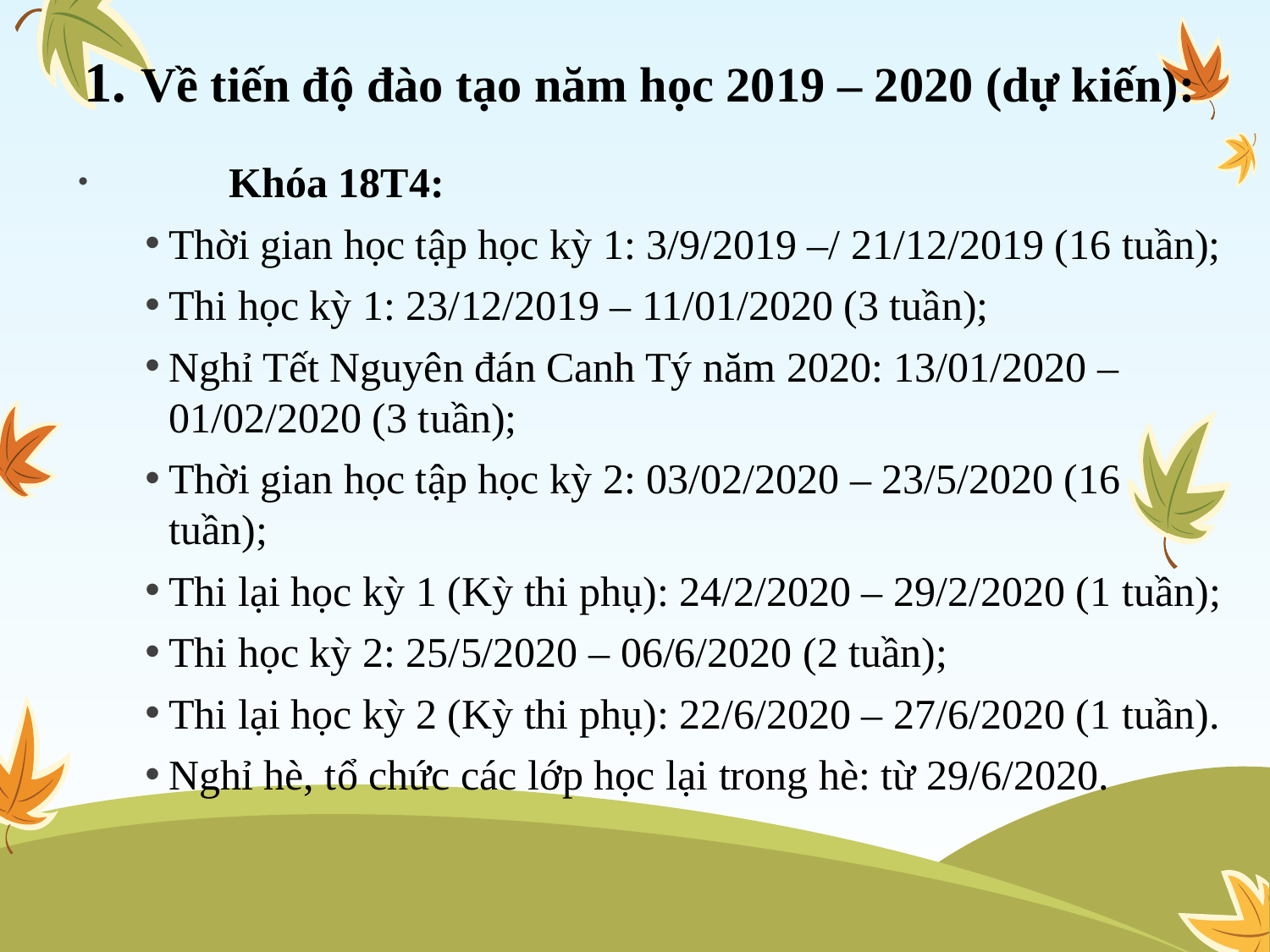

# 1. Về tiến độ đào tạo năm học 2019 – 2020 (dự kiến):
	Khóa 18T4:
Thời gian học tập học kỳ 1: 3/9/2019 –/ 21/12/2019 (16 tuần);
Thi học kỳ 1: 23/12/2019 – 11/01/2020 (3 tuần);
Nghỉ Tết Nguyên đán Canh Tý năm 2020: 13/01/2020 – 01/02/2020 (3 tuần);
Thời gian học tập học kỳ 2: 03/02/2020 – 23/5/2020 (16 tuần);
Thi lại học kỳ 1 (Kỳ thi phụ): 24/2/2020 – 29/2/2020 (1 tuần);
Thi học kỳ 2: 25/5/2020 – 06/6/2020 (2 tuần);
Thi lại học kỳ 2 (Kỳ thi phụ): 22/6/2020 – 27/6/2020 (1 tuần).
Nghỉ hè, tổ chức các lớp học lại trong hè: từ 29/6/2020.